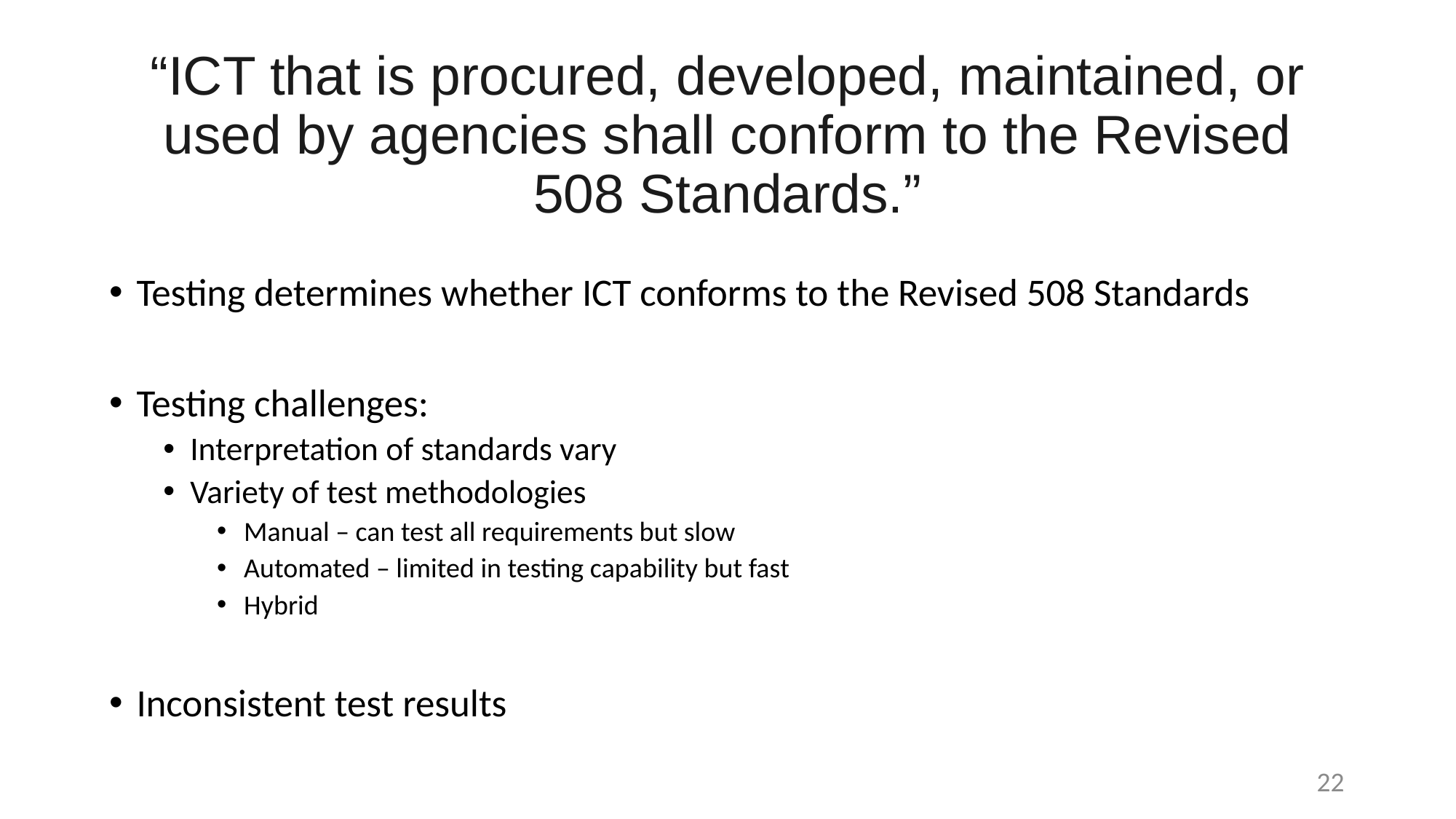

# “ICT that is procured, developed, maintained, or used by agencies shall conform to the Revised 508 Standards.”
Testing determines whether ICT conforms to the Revised 508 Standards

Testing challenges:
Interpretation of standards vary
Variety of test methodologies
Manual – can test all requirements but slow
Automated – limited in testing capability but fast
Hybrid

Inconsistent test results

22